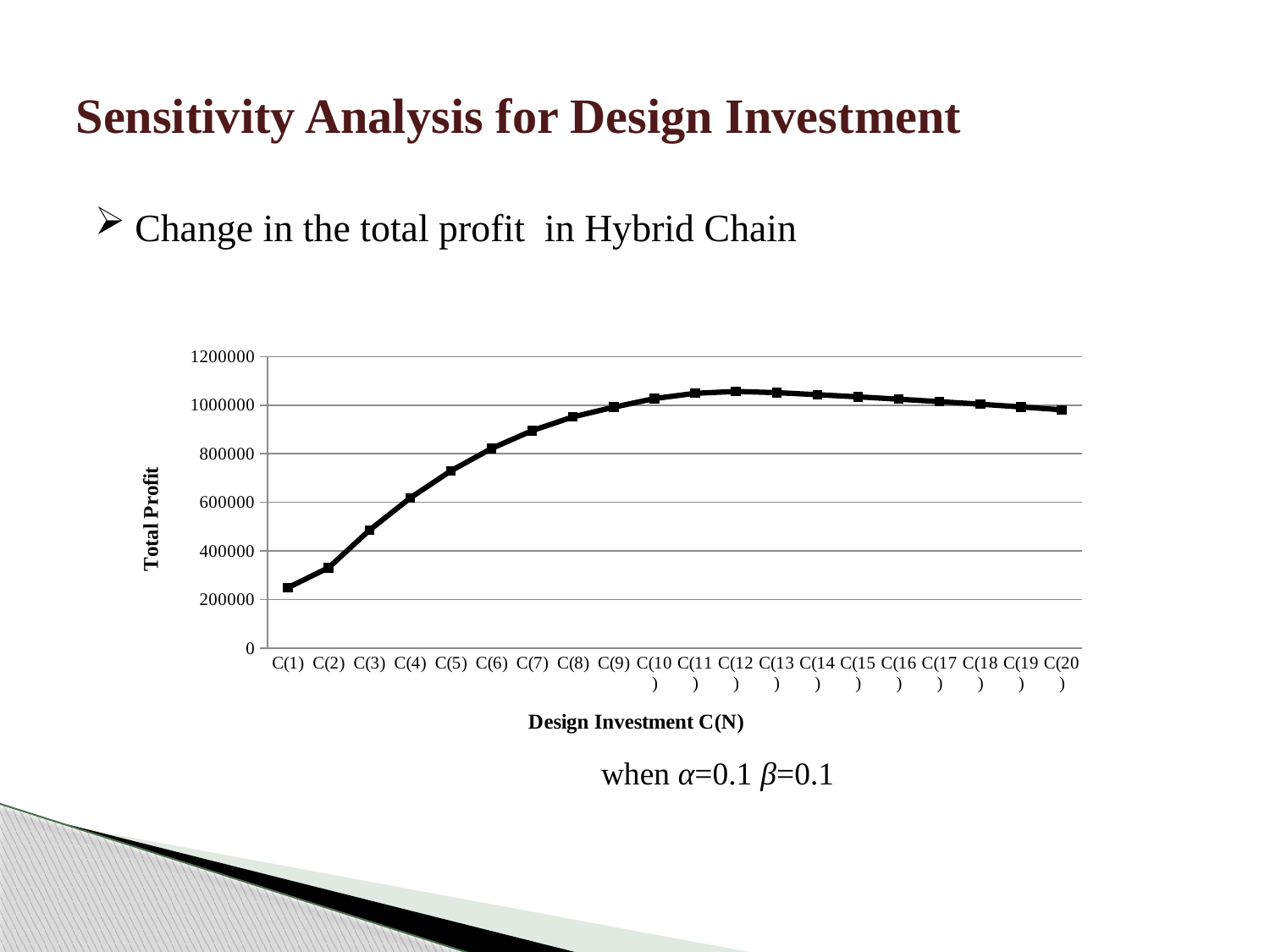

# Sensitivity Analysis for Design Investment
Change in the total profit  in Hybrid Chain

### Chart

| Category |  |
|---|---|
| C(1) | 249001.0 |
| C(2) | 331317.0 |
| C(3) | 485423.0 |
| C(4) | 617833.0 |
| C(5) | 729551.0 |
| C(6) | 821665.0 |
| C(7) | 895283.0 |
| C(8) | 951525.0 |
| C(9) | 991511.0 |
| C(10) | 1027020.0 |
| C(11) | 1048560.0 |
| C(12) | 1056250.0 |
| C(13) | 1051210.0 |
| C(14) | 1042870.0 |
| C(15) | 1033930.0 |
| C(16) | 1024420.0 |
| C(17) | 1014350.0 |
| C(18) | 1003710.0 |
| C(19) | 992527.0 |
| C(20) | 980804.0 |
when α=0.1 β=0.1